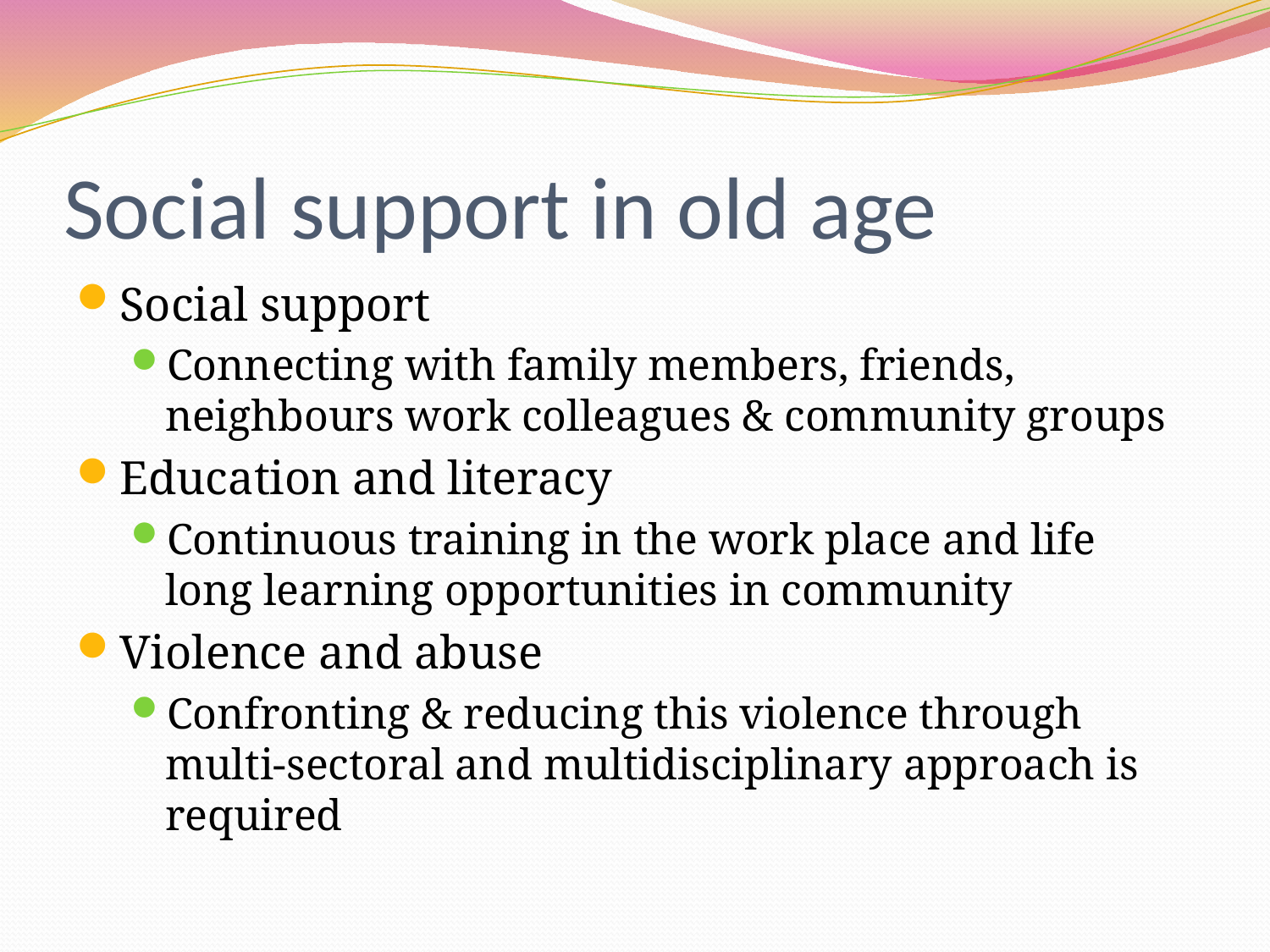

# Social support in old age
Social support
Connecting with family members, friends, neighbours work colleagues & community groups
Education and literacy
Continuous training in the work place and life long learning opportunities in community
Violence and abuse
Confronting & reducing this violence through multi-sectoral and multidisciplinary approach is required